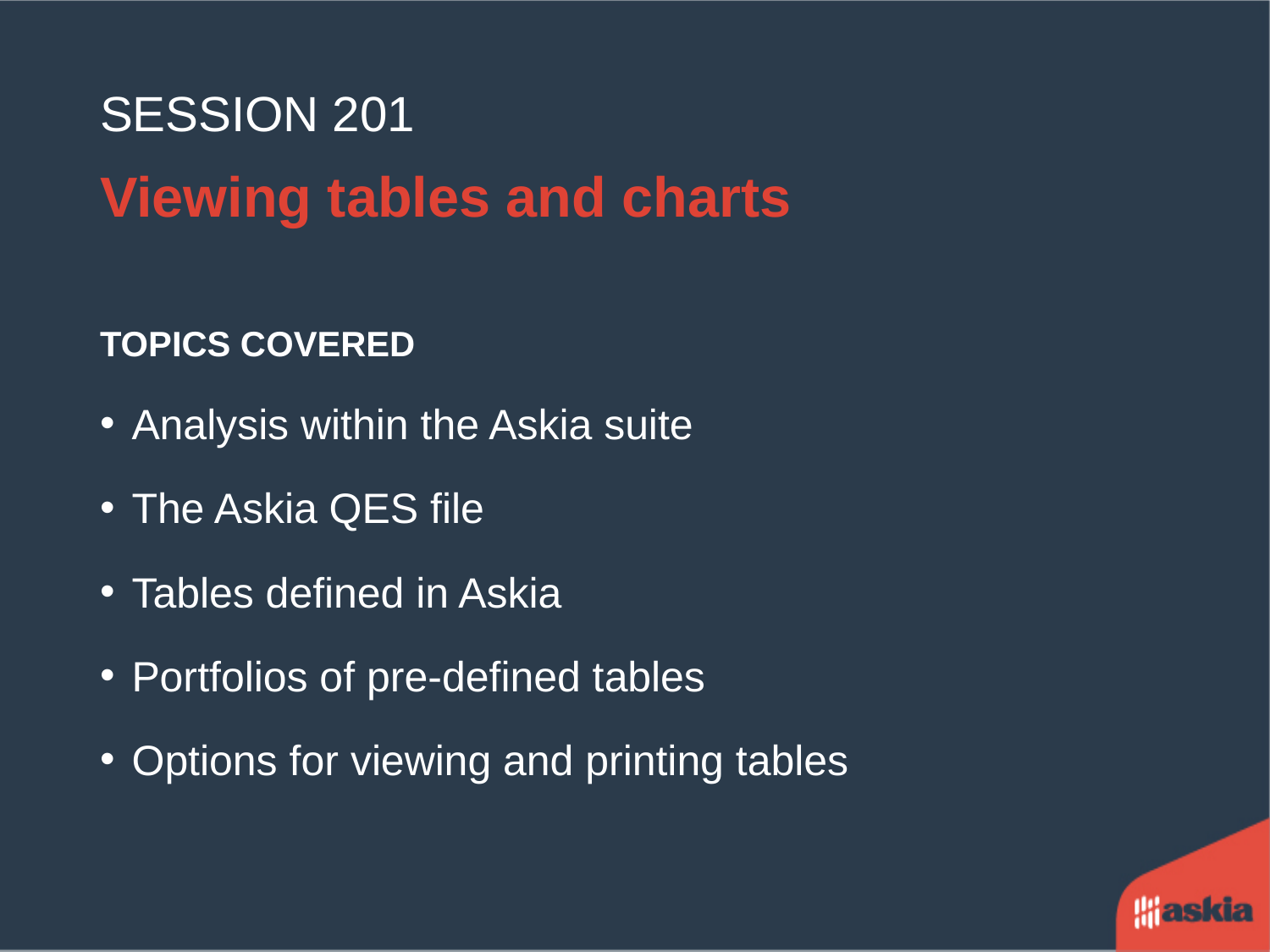

# Session 201
Viewing tables and charts
TOPICS COVERED
Analysis within the Askia suite
The Askia QES file
Tables defined in Askia
Portfolios of pre-defined tables
Options for viewing and printing tables